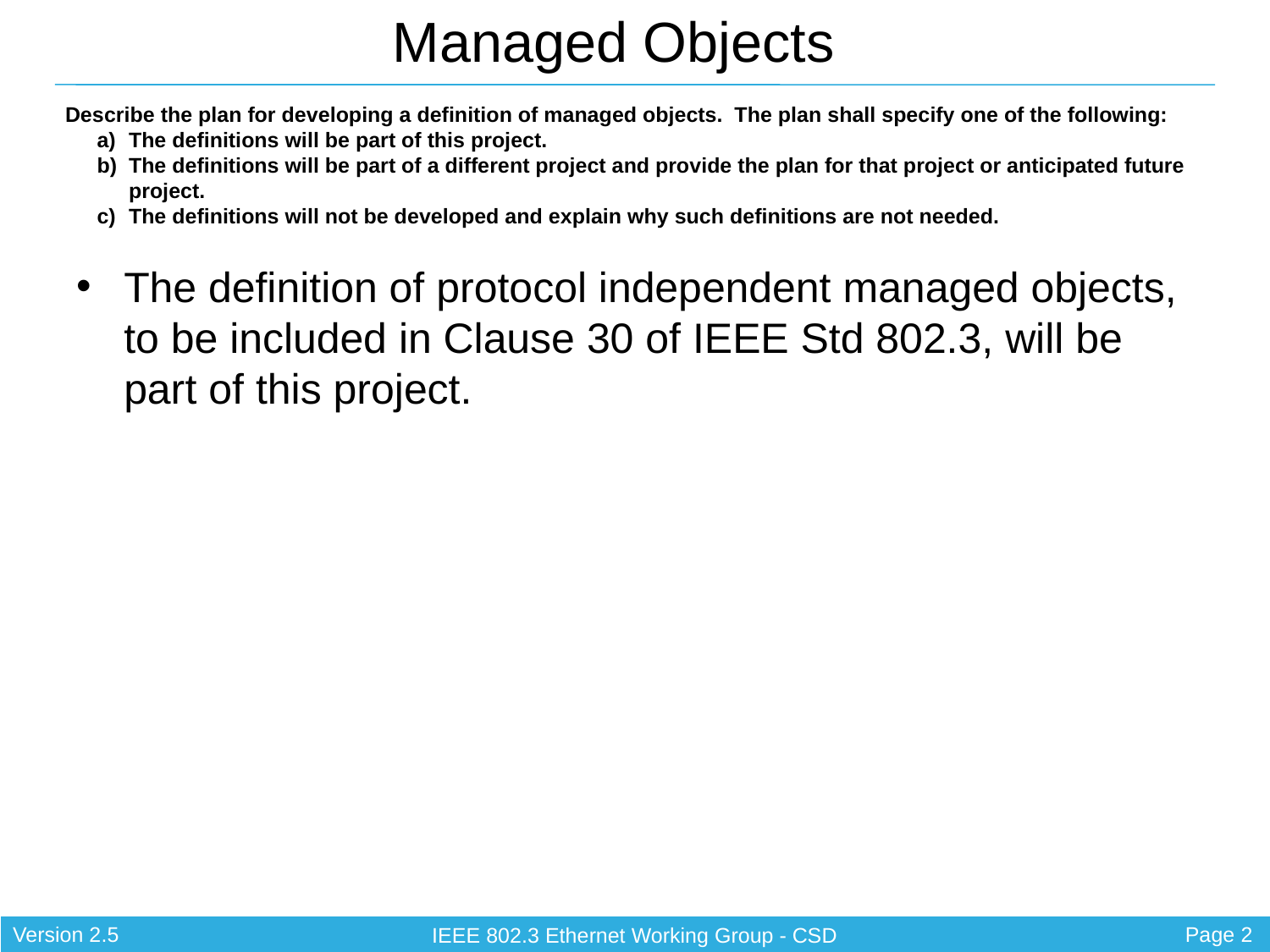

The definition of protocol independent managed objects, to be included in Clause 30 of IEEE Std 802.3, will be part of this project.